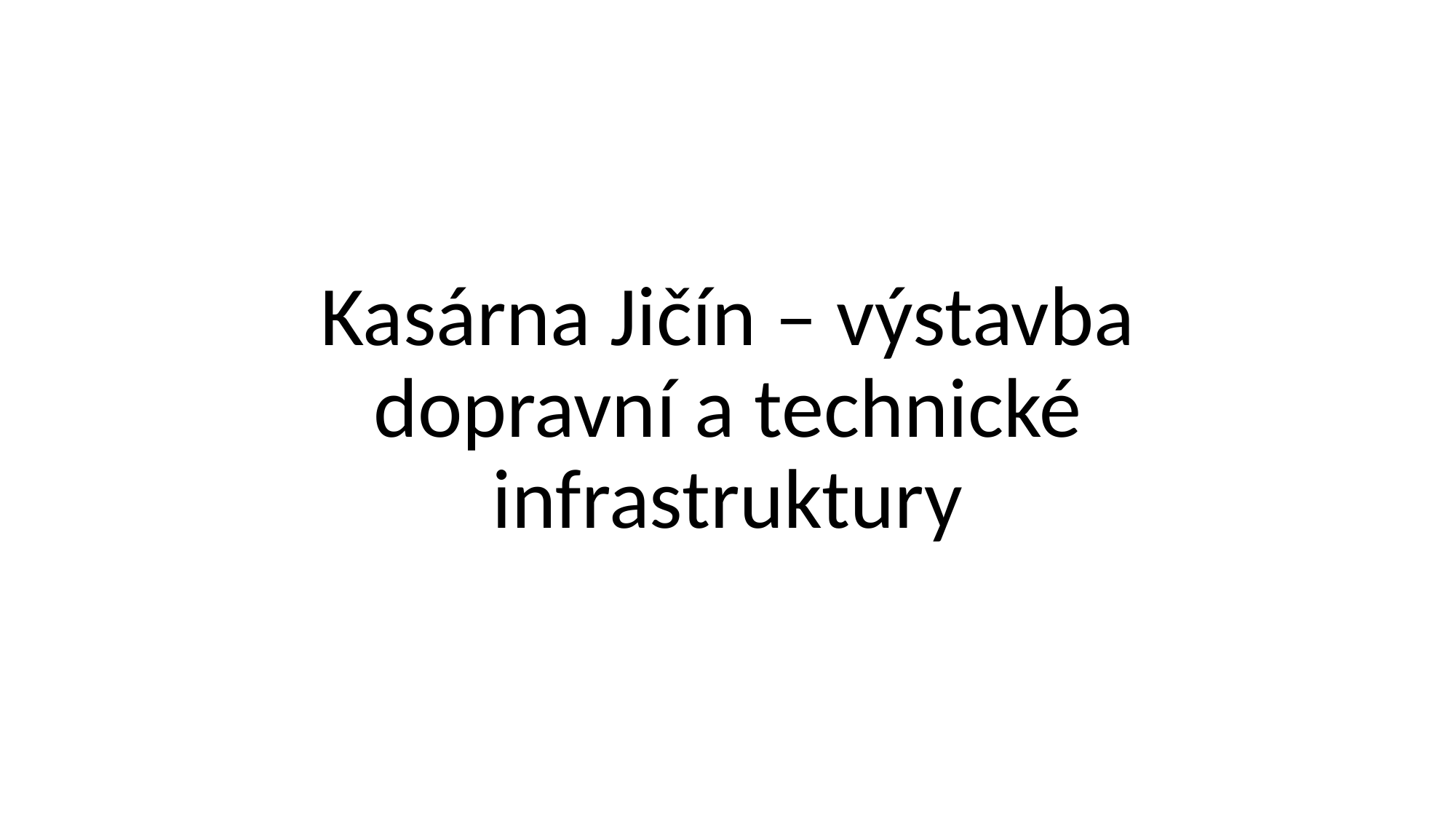

# Kasárna Jičín – výstavba dopravní a technické infrastruktury